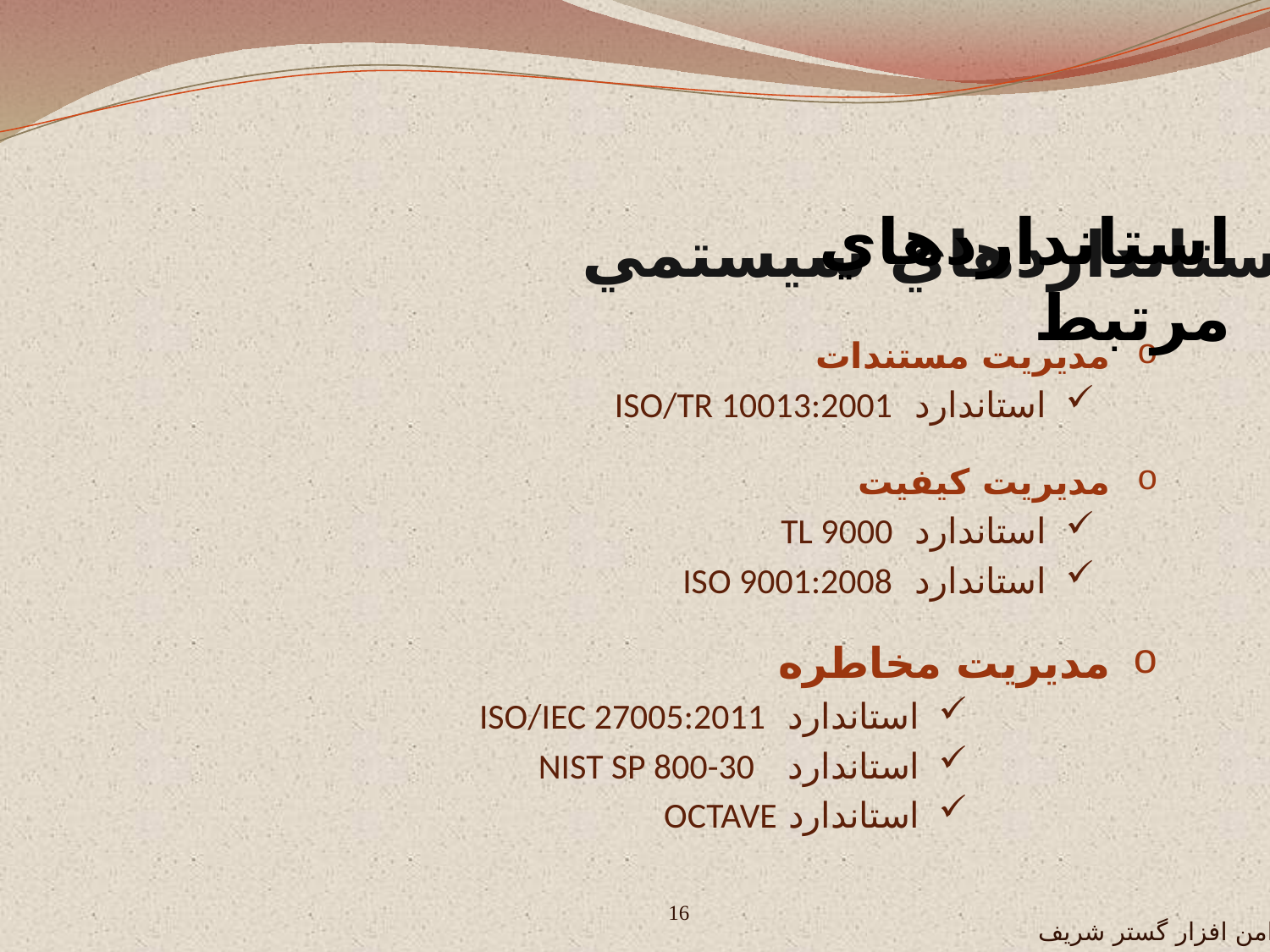

استانداردهاي مرتبط
استانداردهاي سيستمي

مدیریت مستندات
استاندارد  ISO/TR 10013:2001

مدیریت کیفیت
استاندارد  TL 9000
استاندارد  ISO 9001:2008

مديريت مخاطره
استاندارد  ISO/IEC 27005:2011
استاندارد   NIST SP 800-30
استاندارد OCTAVE